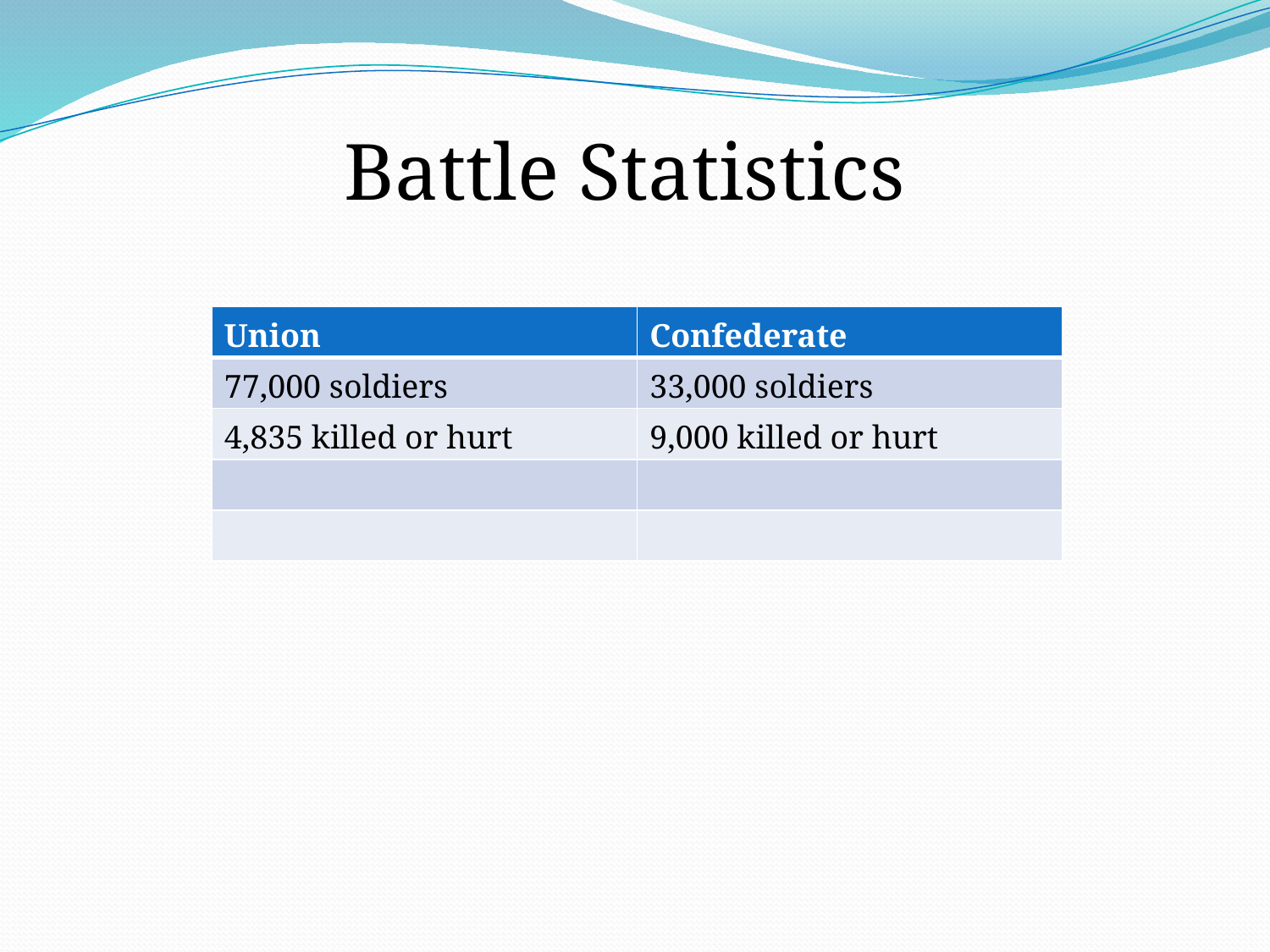

Battle Statistics
| Union | Confederate |
| --- | --- |
| 77,000 soldiers | 33,000 soldiers |
| 4,835 killed or hurt | 9,000 killed or hurt |
|  |  |
|  |  |